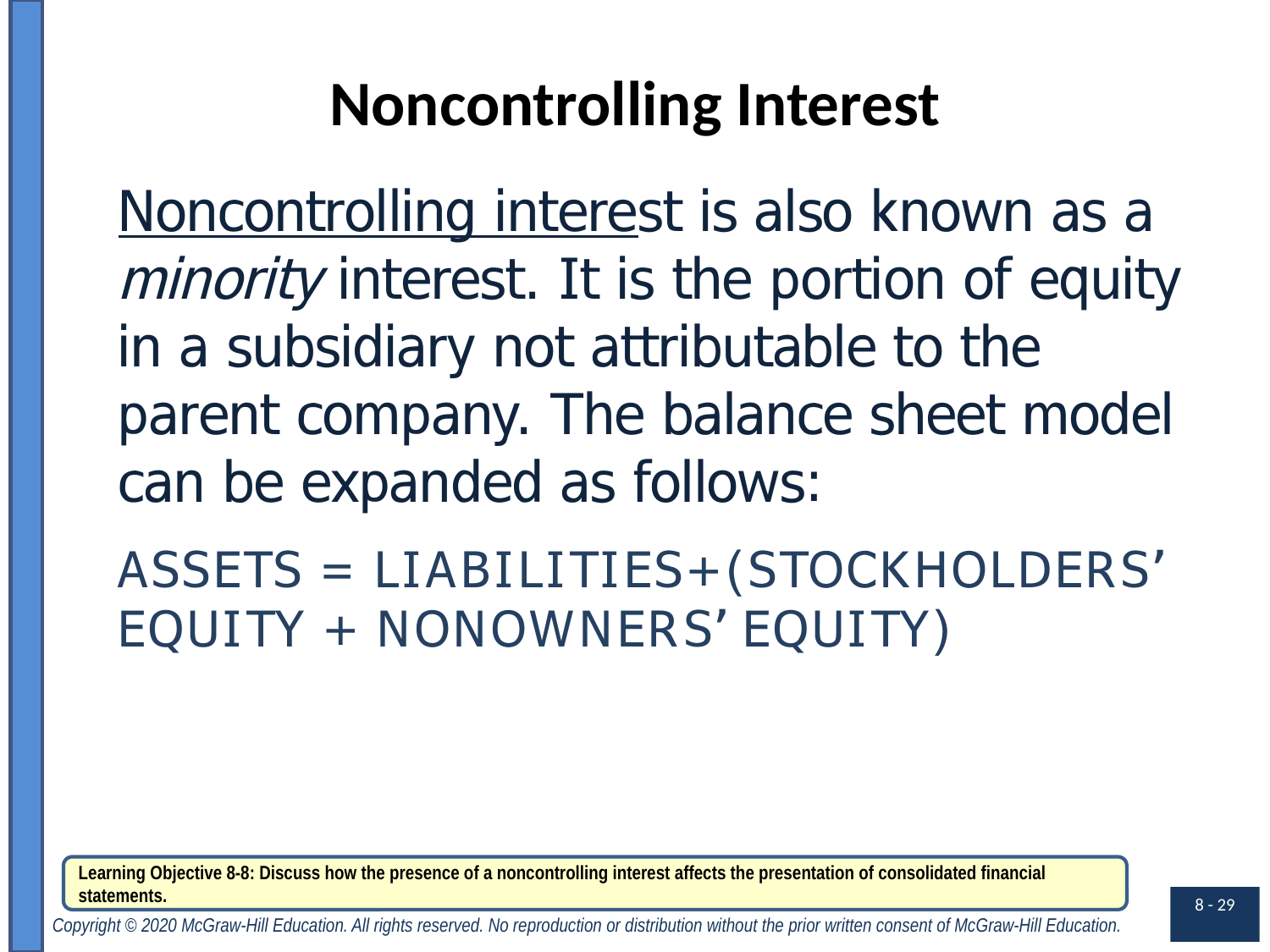

# Noncontrolling Interest
Noncontrolling interest is also known as a minority interest. It is the portion of equity in a subsidiary not attributable to the parent company. The balance sheet model can be expanded as follows:
ASSETS = LIABILITIES+(STOCKHOLDERS’ EQUITY + NONOWNERS’ EQUITY)

Learning Objective 8-8: Discuss how the presence of a noncontrolling interest affects the presentation of consolidated financial statements.